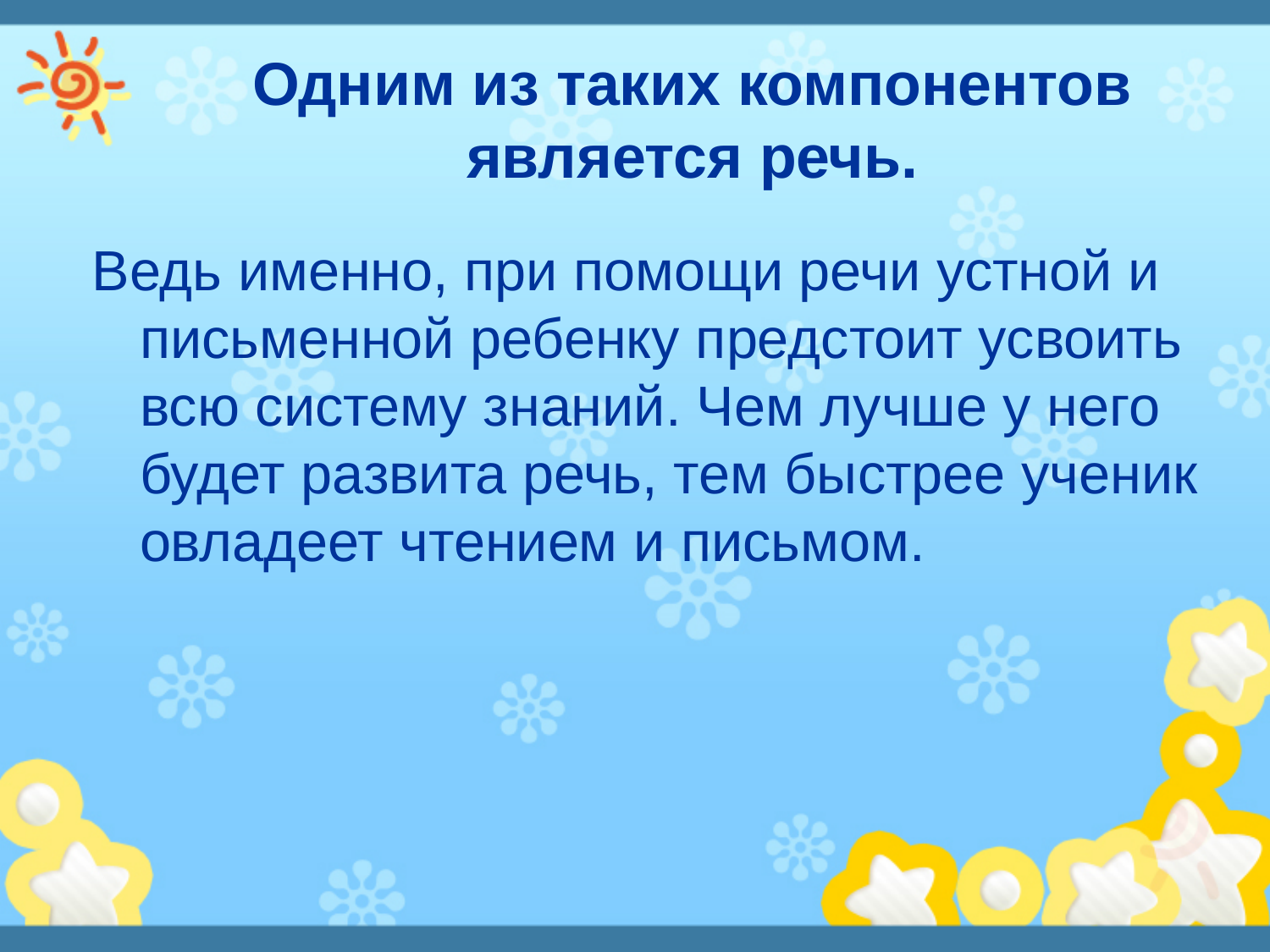

# Одним из таких компонентов является речь.
Ведь именно, при помощи речи устной и письменной ребенку предстоит усвоить всю систему знаний. Чем лучше у него будет развита речь, тем быстрее ученик овладеет чтением и письмом.